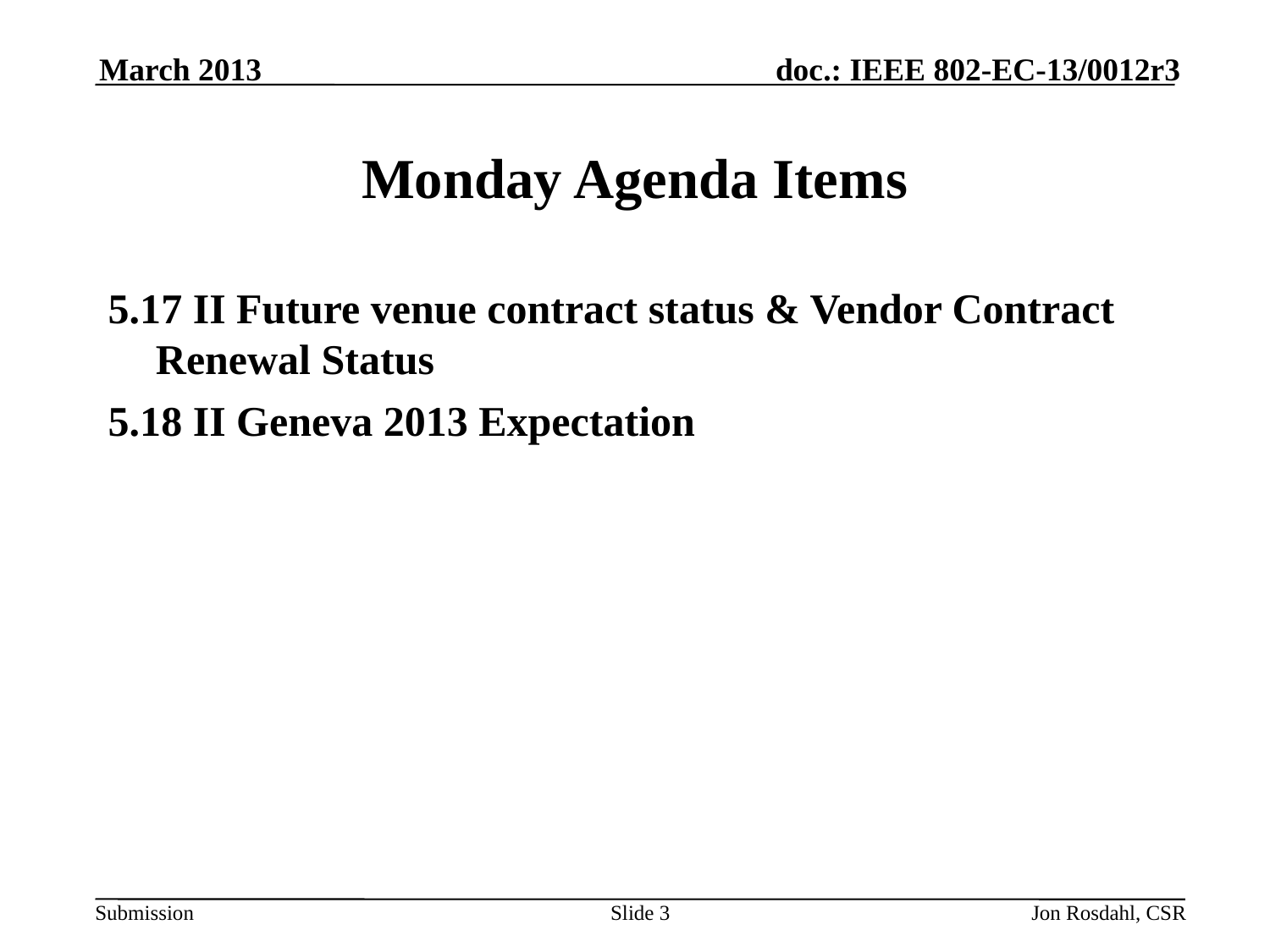

March 2013
# Monday Agenda Items
5.17 II Future venue contract status & Vendor Contract Renewal Status
5.18 II Geneva 2013 Expectation
Slide 3
Jon Rosdahl, CSR